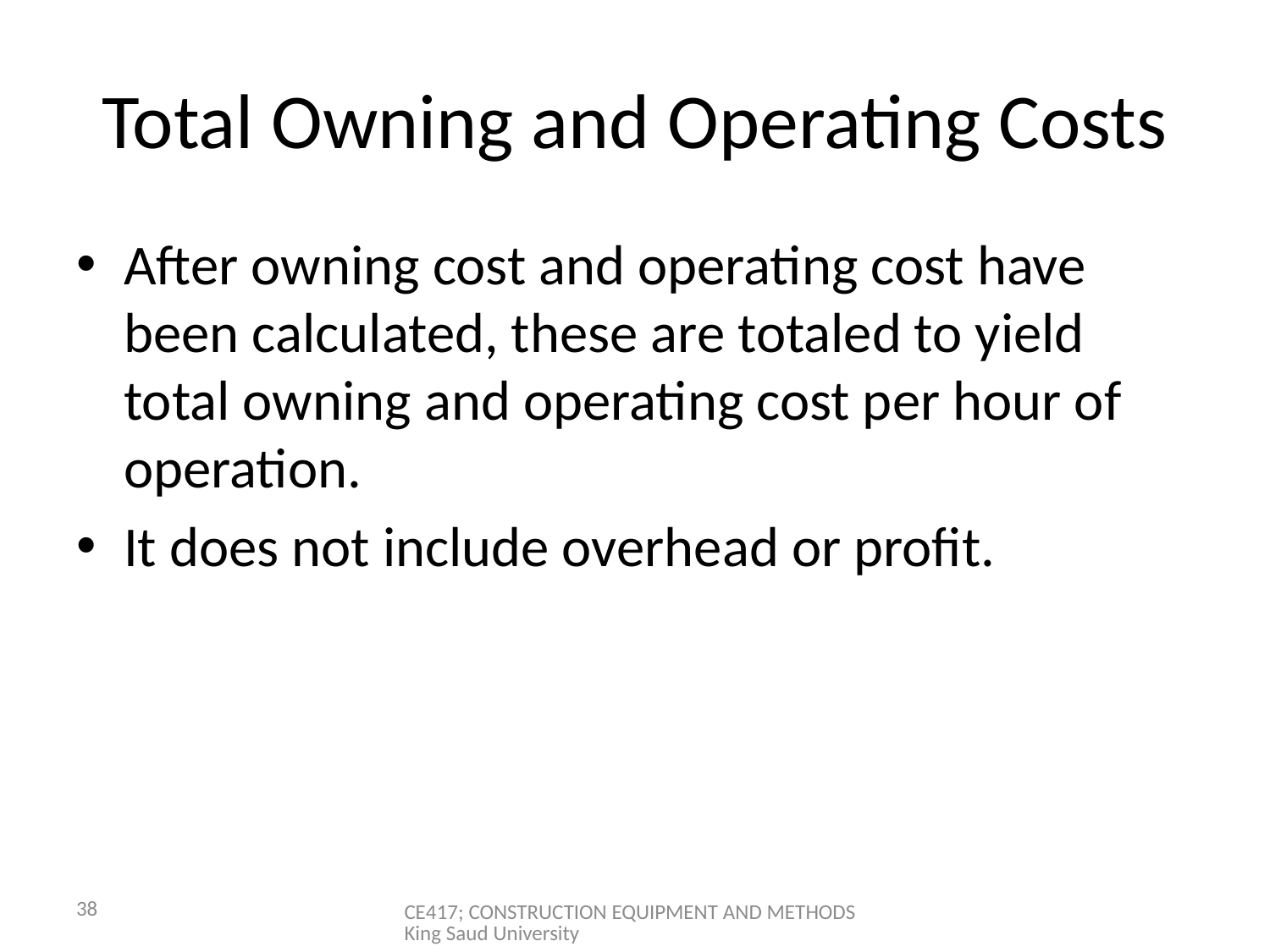

# Total Owning and Operating Costs
After owning cost and operating cost have been calculated, these are totaled to yield total owning and operating cost per hour of operation.
It does not include overhead or profit.

38
CE417; CONSTRUCTION EQUIPMENT AND METHODS King Saud University